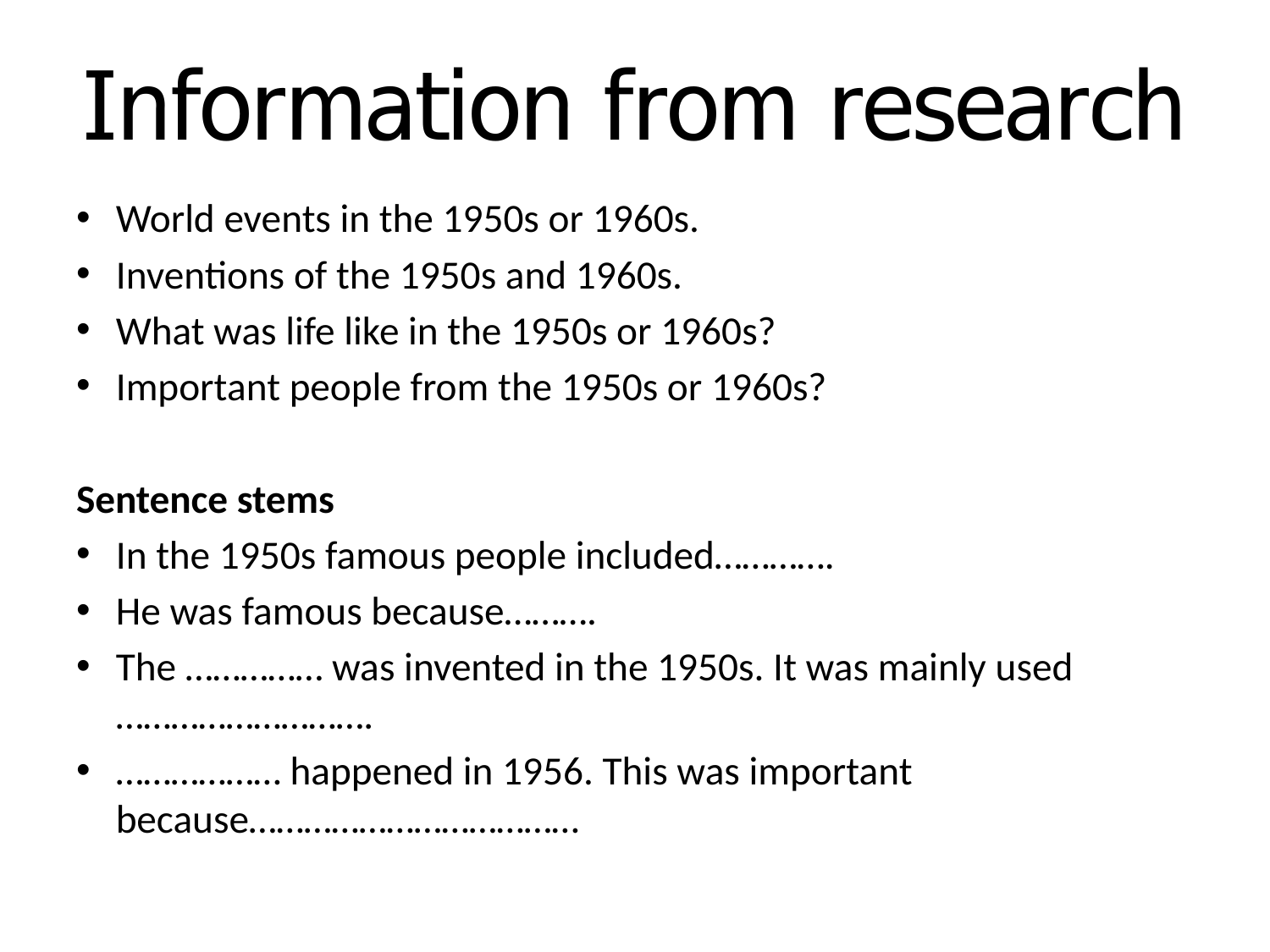

# Information from research
World events in the 1950s or 1960s.
Inventions of the 1950s and 1960s.
What was life like in the 1950s or 1960s?
Important people from the 1950s or 1960s?

Sentence stems
In the 1950s famous people included………….
He was famous because……….
The …………… was invented in the 1950s. It was mainly used ……………………….
……………… happened in 1956. This was important because………………………………